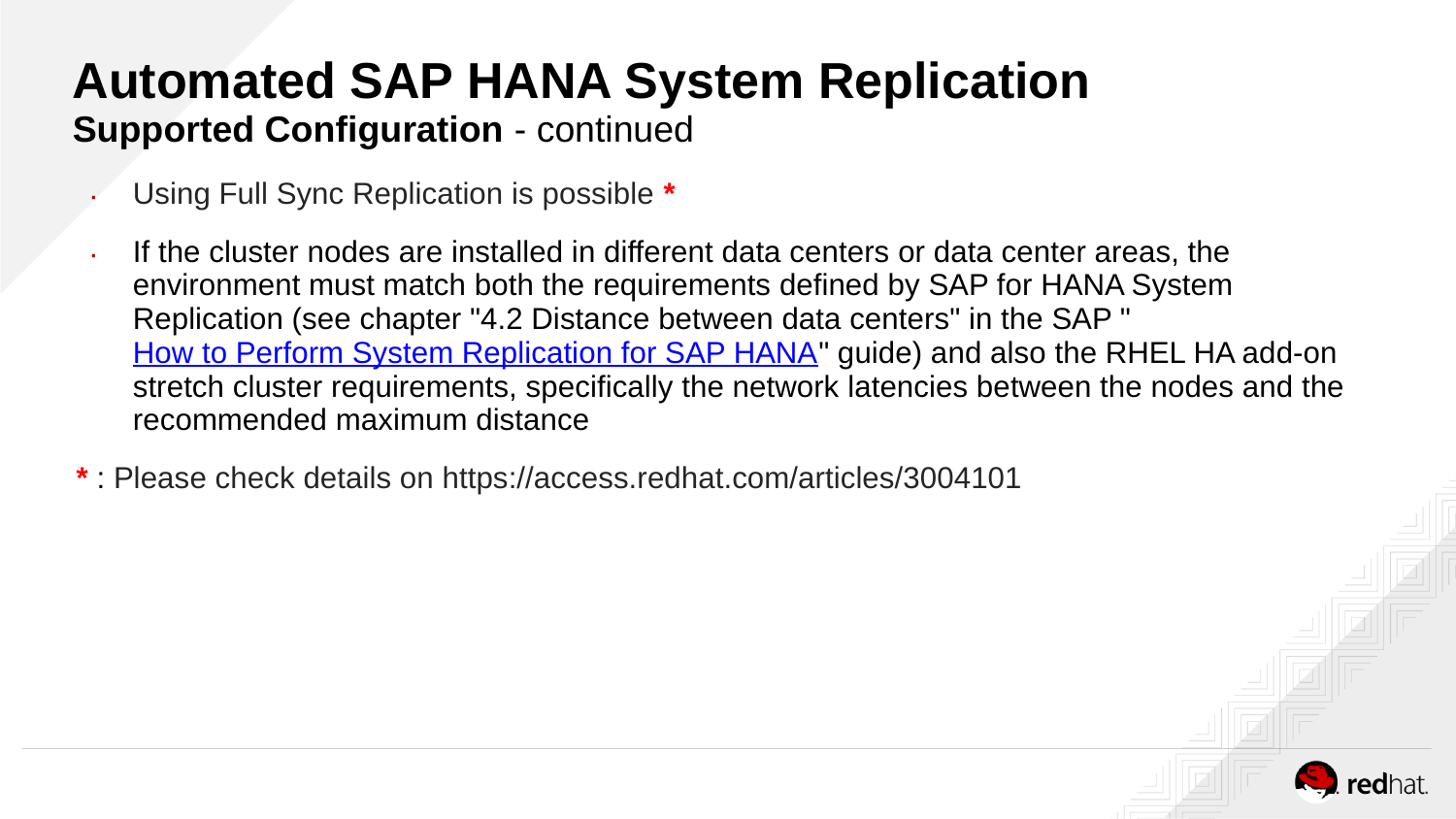

# Automated SAP HANA System Replication
Supported Configuration - continued
Using Full Sync Replication is possible *
If the cluster nodes are installed in different data centers or data center areas, the environment must match both the requirements defined by SAP for HANA System Replication (see chapter "4.2 Distance between data centers" in the SAP "How to Perform System Replication for SAP HANA" guide) and also the RHEL HA add-on stretch cluster requirements, specifically the network latencies between the nodes and the recommended maximum distance
* : Please check details on https://access.redhat.com/articles/3004101